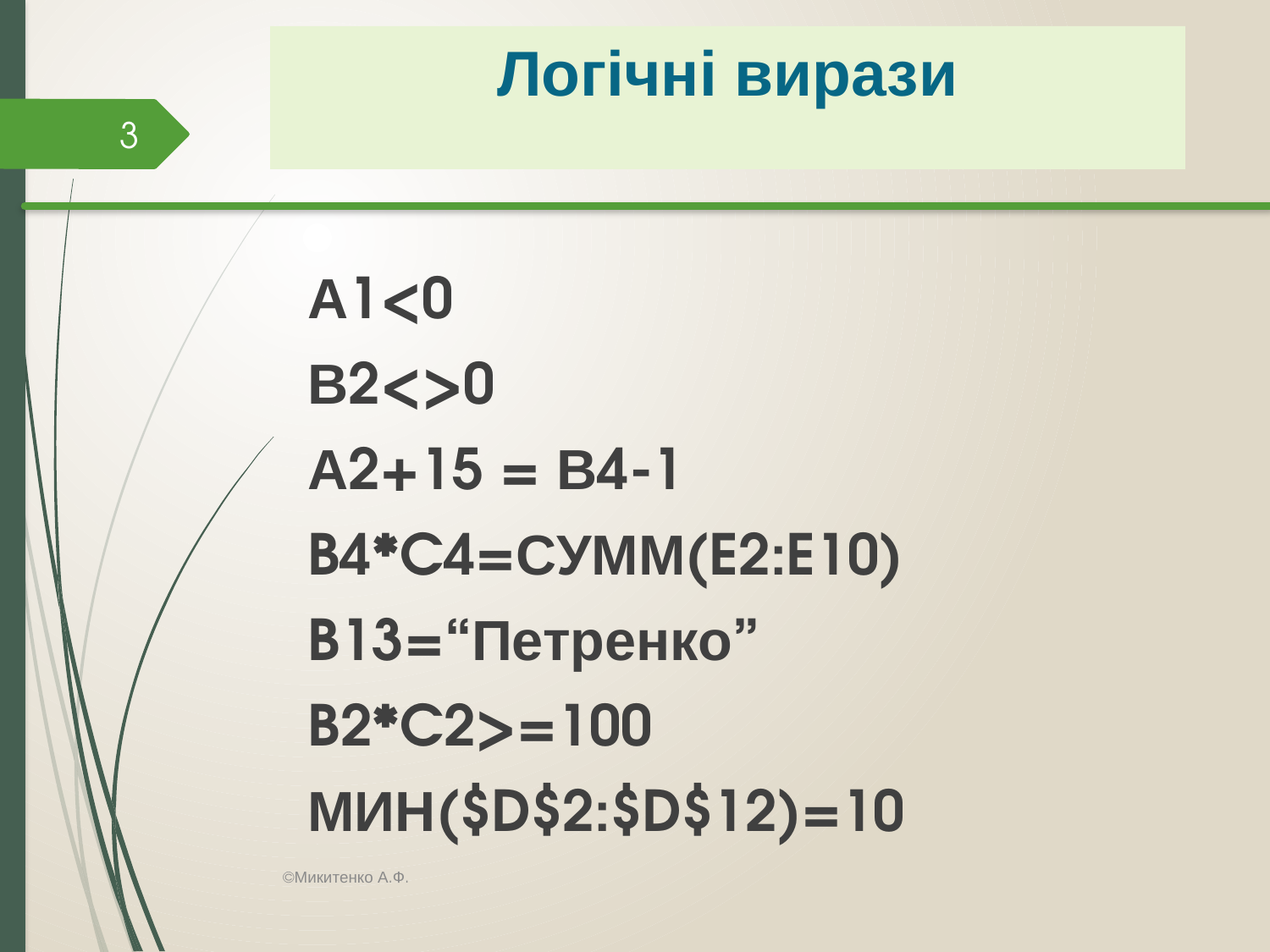

# Логічні вирази
3
А1<0
В2<>0
А2+15 = В4-1
B4*C4=СУММ(E2:E10)
B13=“Петренко”
B2*C2>=100
МИН($D$2:$D$12)=10
©Микитенко А.Ф.